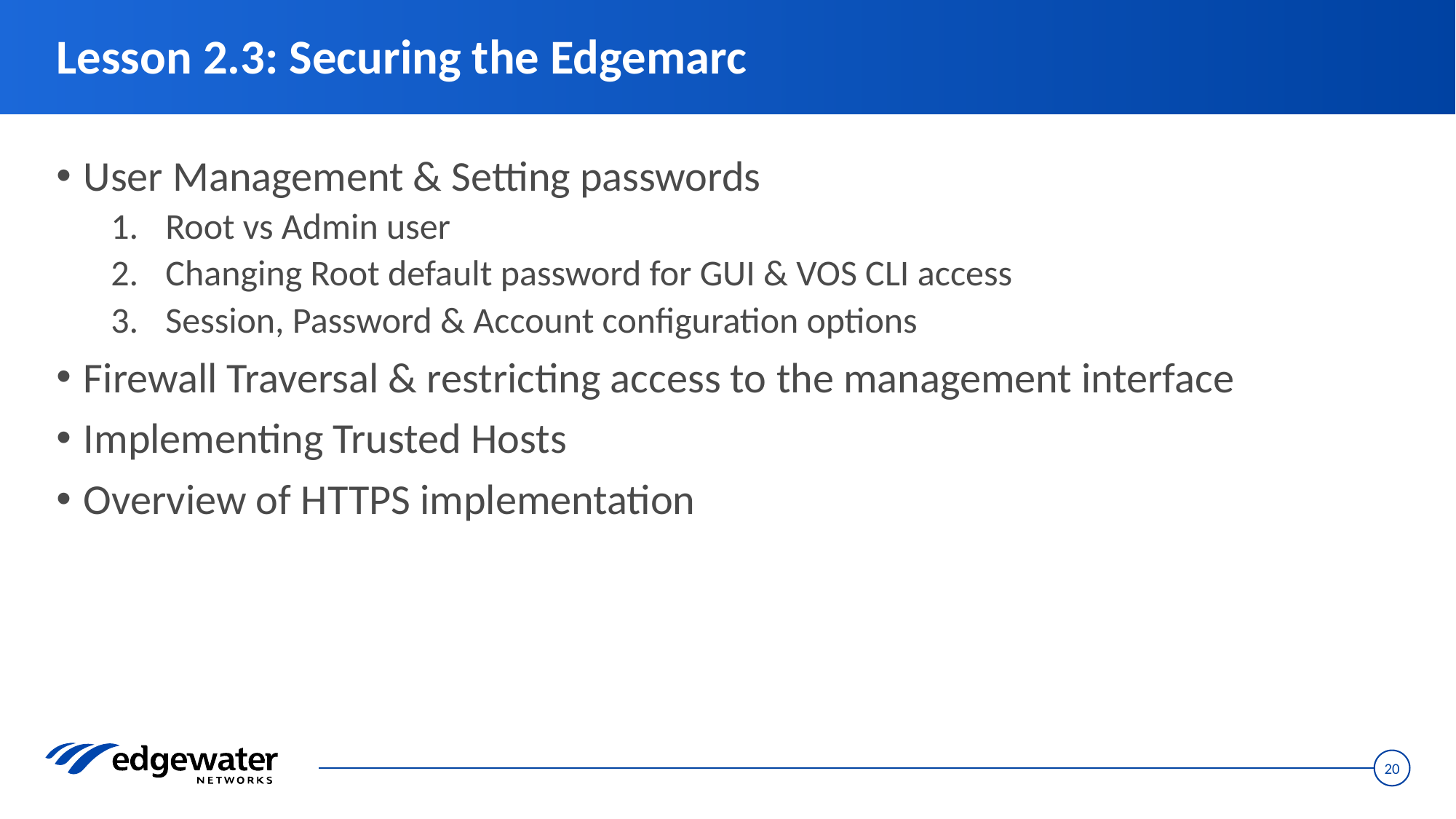

# Lesson 2.3: Securing the Edgemarc
User Management & Setting passwords
Root vs Admin user
Changing Root default password for GUI & VOS CLI access
Session, Password & Account configuration options
Firewall Traversal & restricting access to the management interface
Implementing Trusted Hosts
Overview of HTTPS implementation